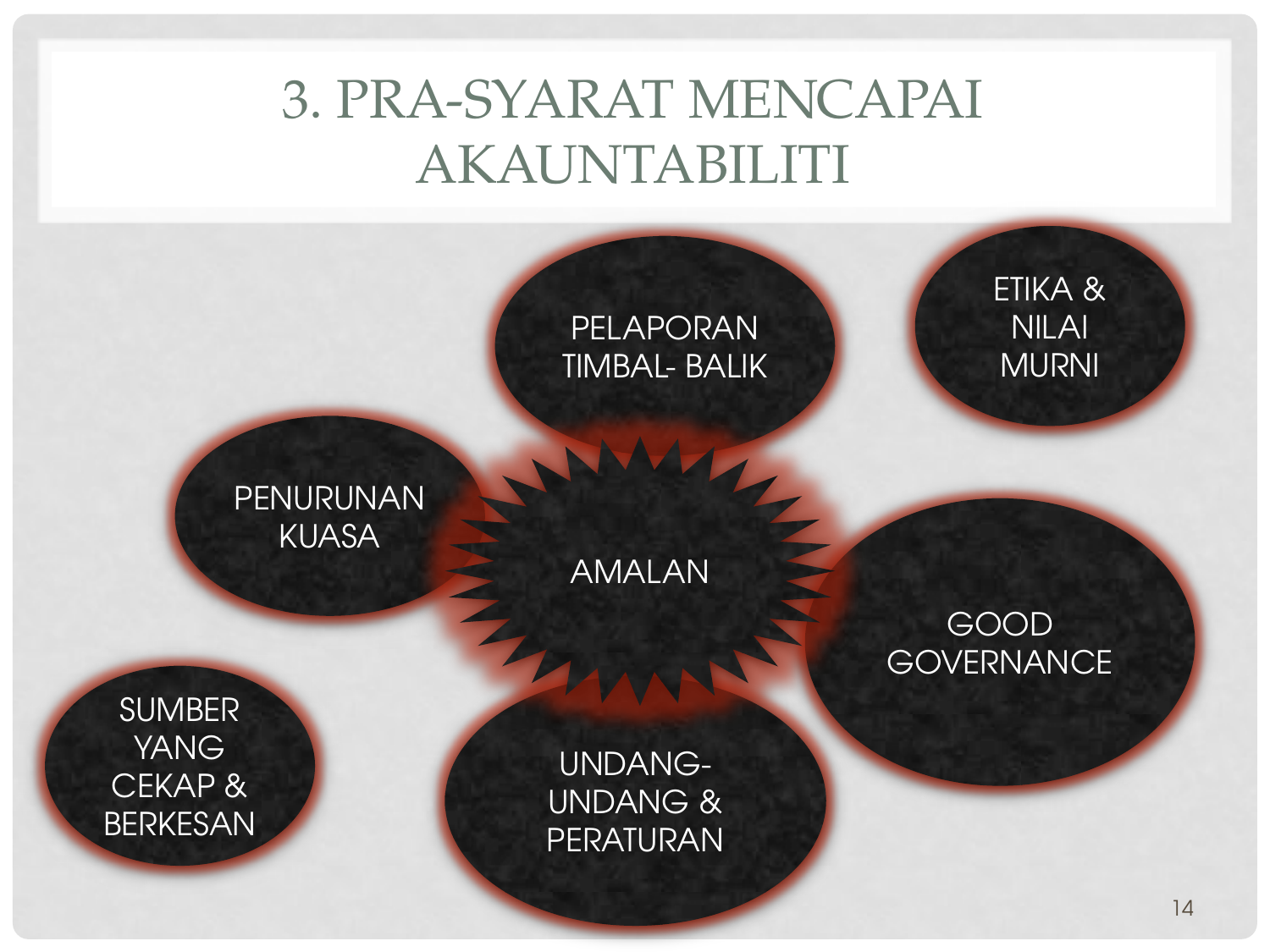

# 3. Pra-syarat mencapai akauntabiliti
ETIKA & NILAI MURNI
PELAPORAN TIMBAL- BALIK
PENURUNAN KUASA
AMALAN
GOOD GOVERNANCE
SUMBER YANG CEKAP & BERKESAN
UNDANG-UNDANG & PERATURAN
MKKT/2016/IPN
14